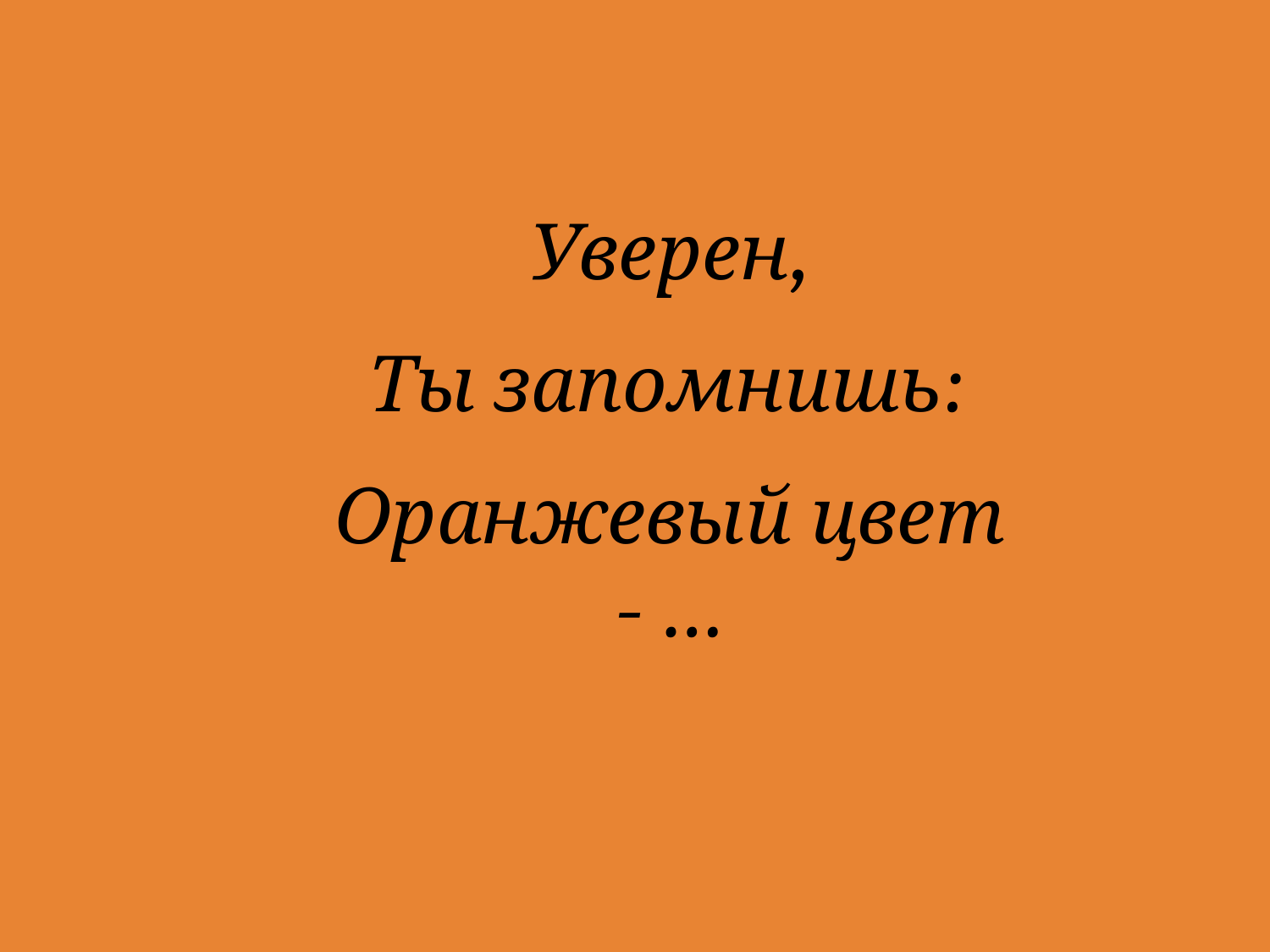

Уверен,
Ты запомнишь:
Оранжевый цвет - …